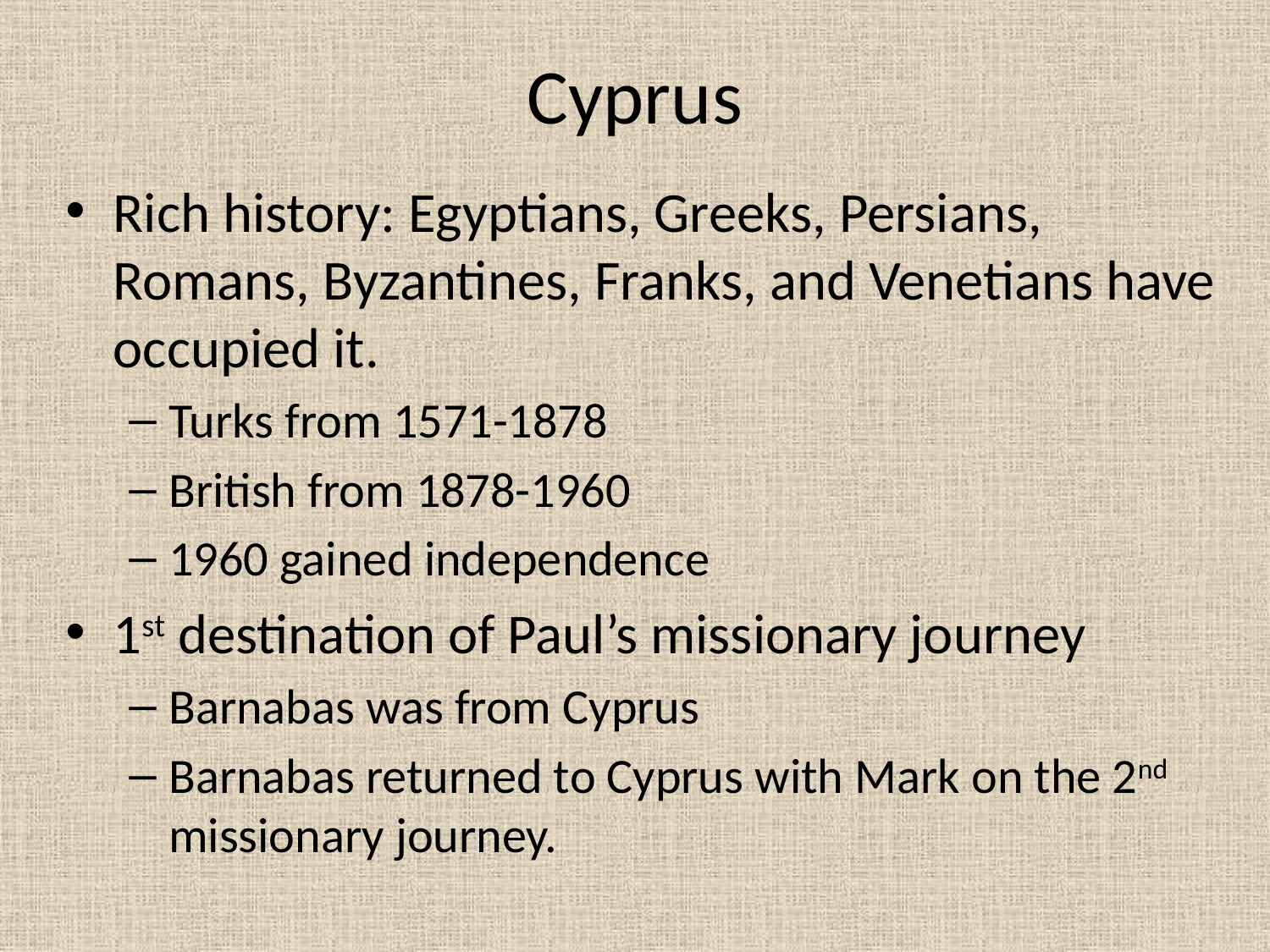

# Cyprus
Rich history: Egyptians, Greeks, Persians, Romans, Byzantines, Franks, and Venetians have occupied it.
Turks from 1571-1878
British from 1878-1960
1960 gained independence
1st destination of Paul’s missionary journey
Barnabas was from Cyprus
Barnabas returned to Cyprus with Mark on the 2nd missionary journey.